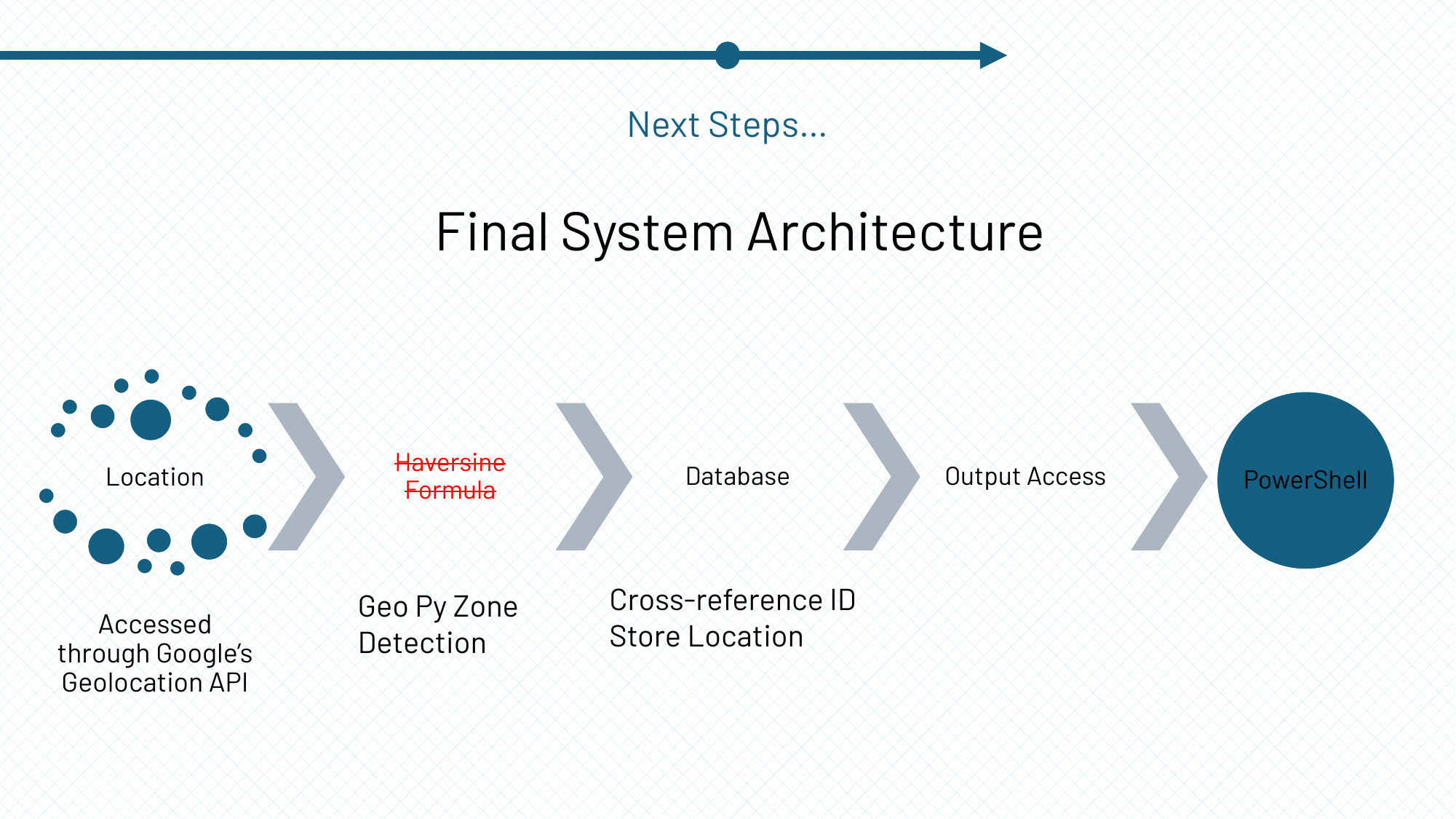

Define
Goal
Test
Prototype
Next Steps…
Ideate
Final System Architecture
Location
Accessed through Google’s Geolocation API
Haversine Formula
Database

Output Access
PowerShell
Cross-reference ID
Store Location
Geo Py Zone Detection